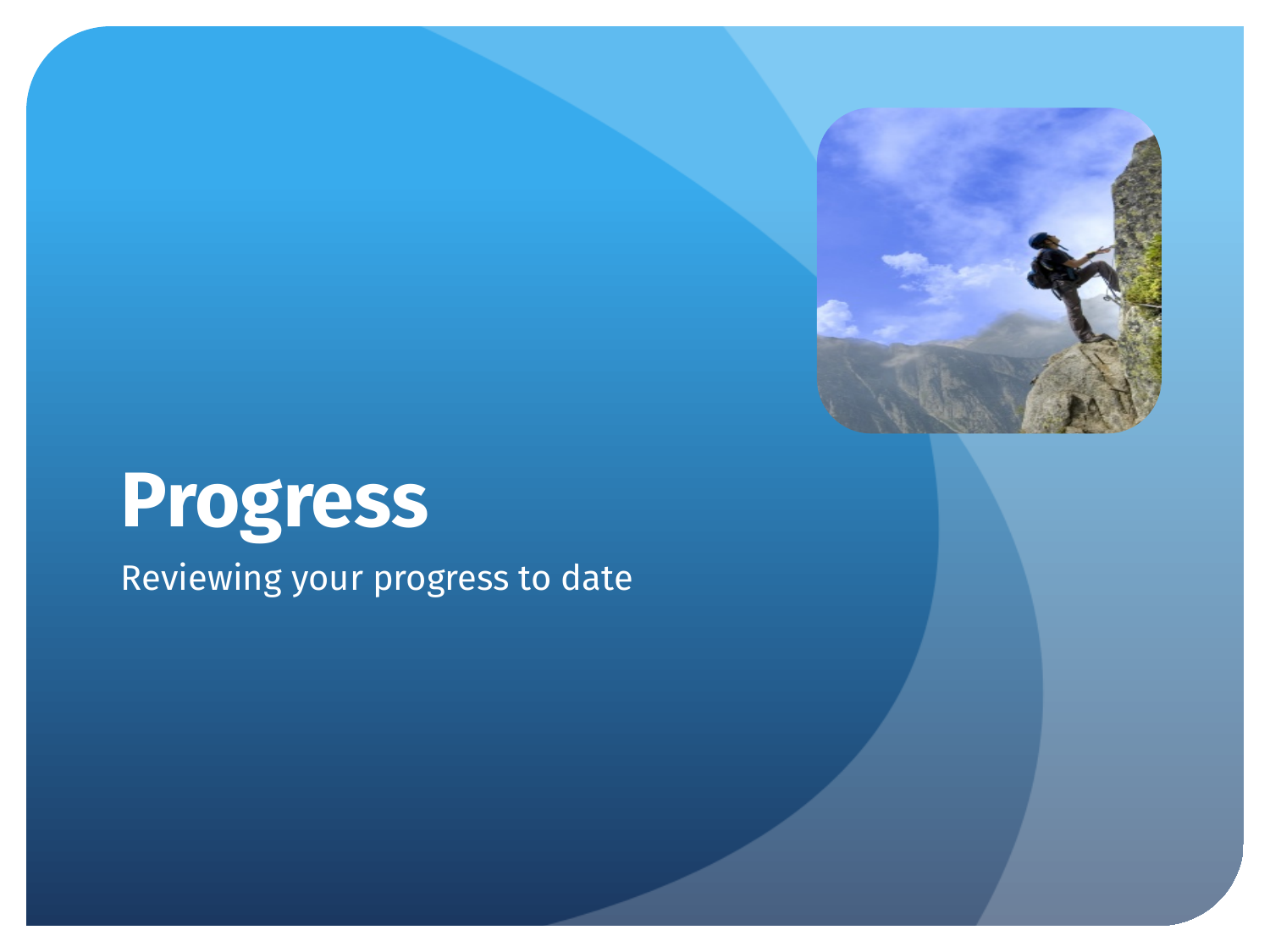

# Progress
Reviewing your progress to date